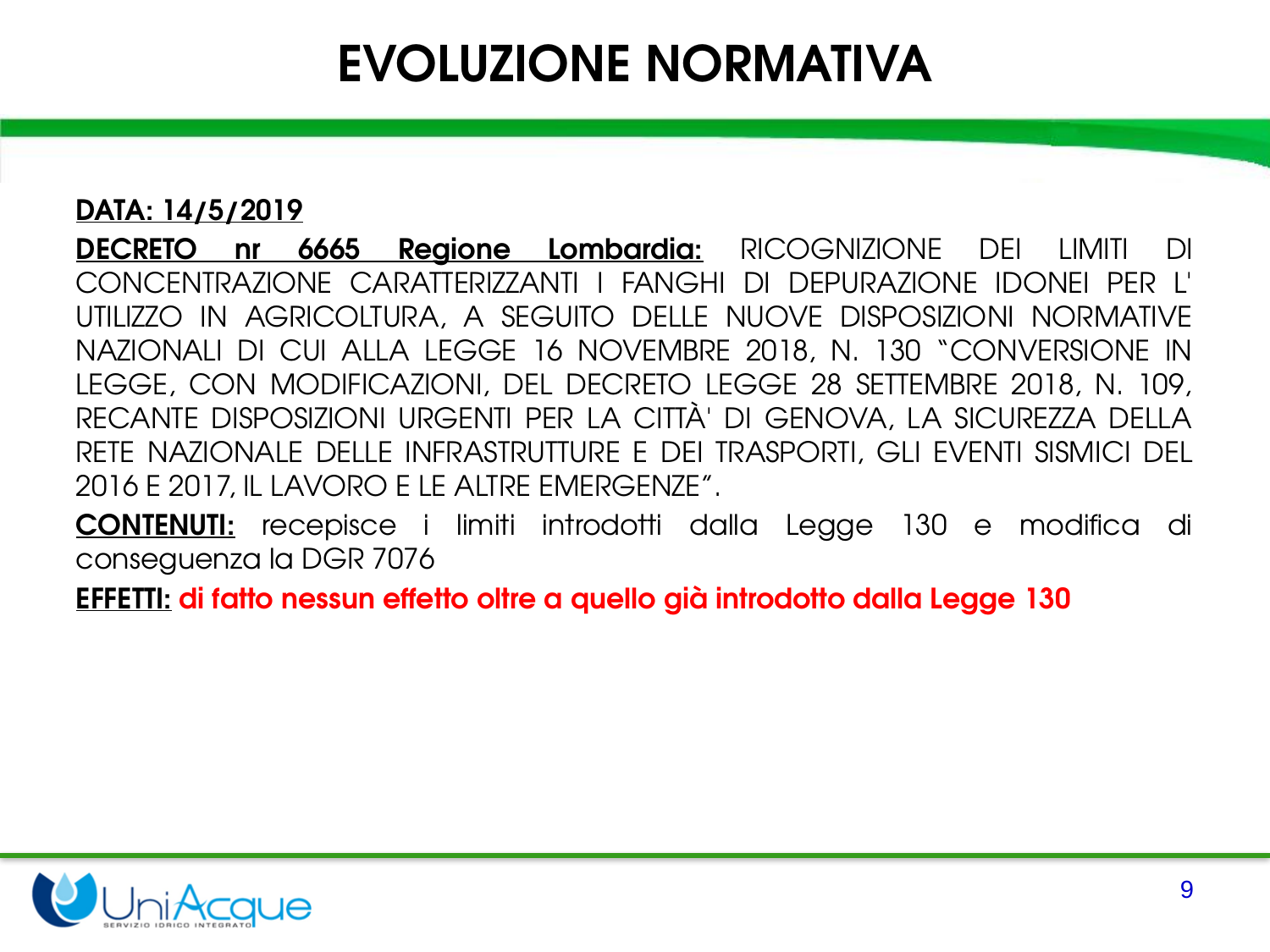

EVOLUZIONE NORMATIVA

DATA: 14/5/2019
DECRETO nr 6665 Regione Lombardia: RICOGNIZIONE DEI LIMITI DI CONCENTRAZIONE CARATTERIZZANTI I FANGHI DI DEPURAZIONE IDONEI PER L' UTILIZZO IN AGRICOLTURA, A SEGUITO DELLE NUOVE DISPOSIZIONI NORMATIVE NAZIONALI DI CUI ALLA LEGGE 16 NOVEMBRE 2018, N. 130 “CONVERSIONE IN LEGGE, CON MODIFICAZIONI, DEL DECRETO LEGGE 28 SETTEMBRE 2018, N. 109, RECANTE DISPOSIZIONI URGENTI PER LA CITTÀ' DI GENOVA, LA SICUREZZA DELLA RETE NAZIONALE DELLE INFRASTRUTTURE E DEI TRASPORTI, GLI EVENTI SISMICI DEL 2016 E 2017, IL LAVORO E LE ALTRE EMERGENZE”.
CONTENUTI: recepisce i limiti introdotti dalla Legge 130 e modifica di conseguenza la DGR 7076
EFFETTI: di fatto nessun effetto oltre a quello già introdotto dalla Legge 130
9